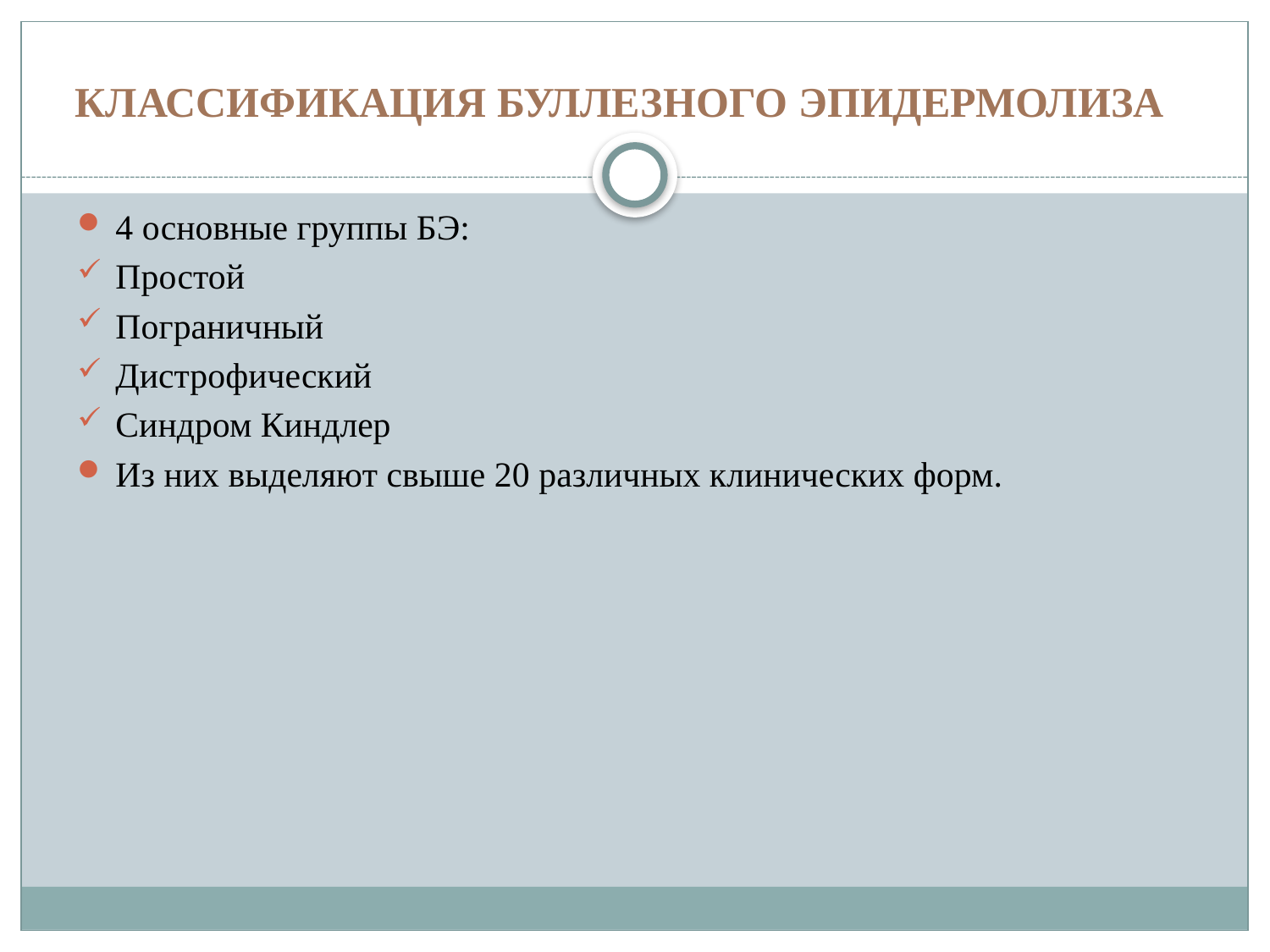

# Классификация буллезного эпидермолиза
4 основные группы БЭ:
Простой
Пограничный
Дистрофический
Синдром Киндлер
Из них выделяют свыше 20 различных клинических форм.